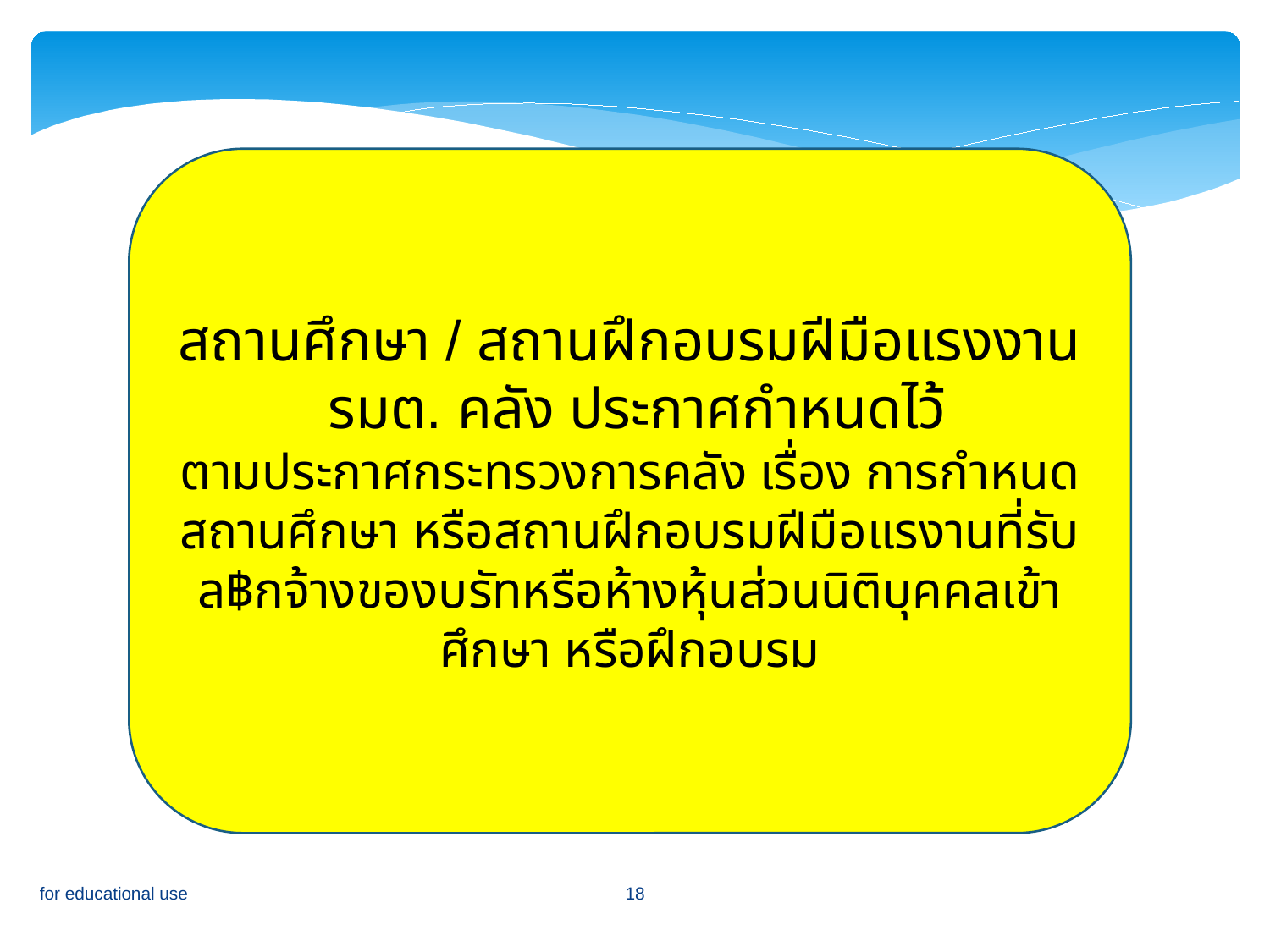

สถานศึกษา / สถานฝึกอบรมฝีมือแรงงาน  รมต. คลัง ประกาศกำหนดไว้
ตามประกาศกระทรวงการคลัง เรื่อง การกำหนดสถานศึกษา หรือสถานฝึกอบรมฝีมือแรงานที่รับล฿กจ้างของบรัทหรือห้างหุ้นส่วนนิติบุคคลเข้าศึกษา หรือฝึกอบรม
18
for educational use